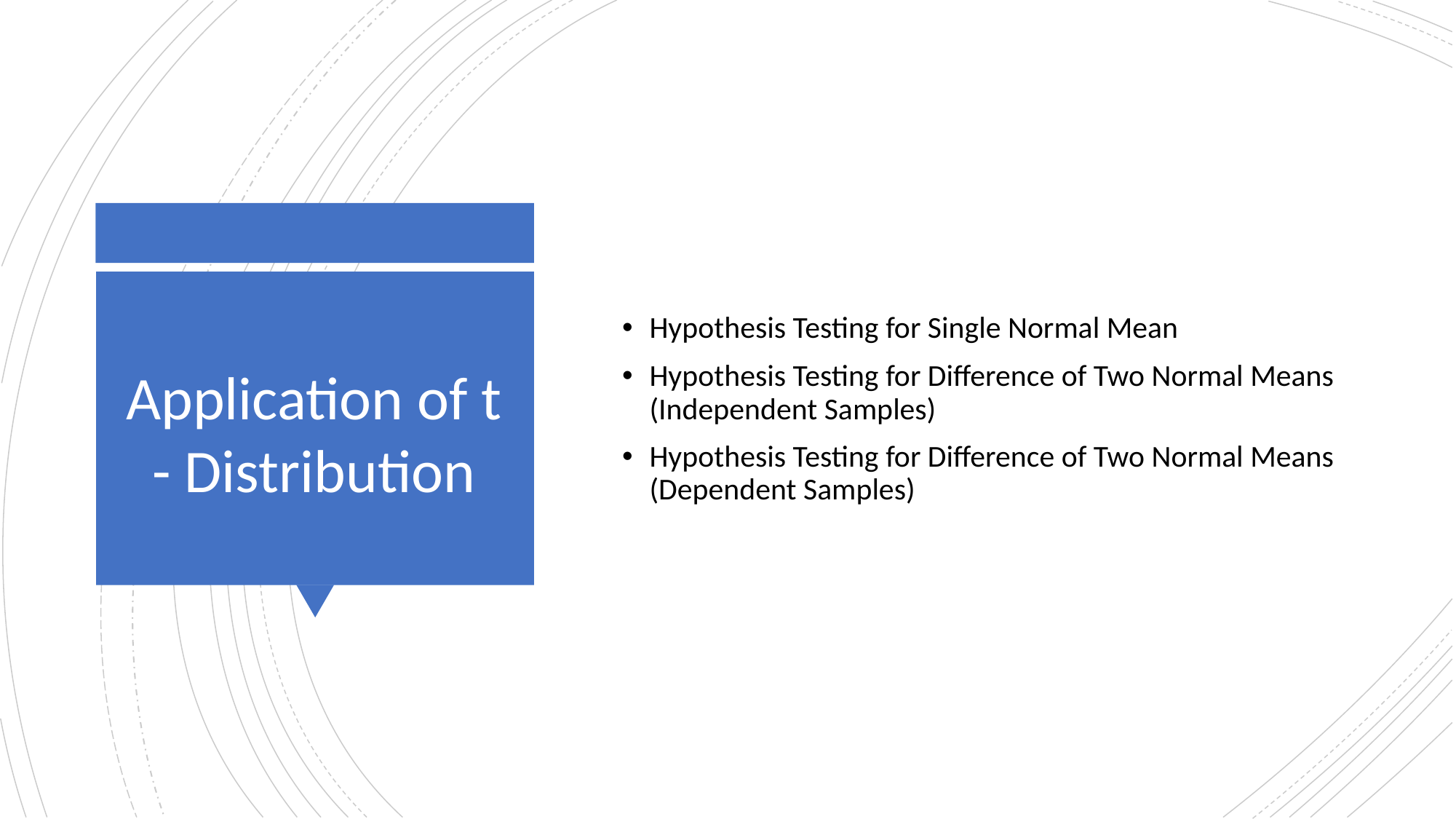

Hypothesis Testing for Single Normal Mean
Hypothesis Testing for Difference of Two Normal Means (Independent Samples)
Hypothesis Testing for Difference of Two Normal Means (Dependent Samples)

# Application of t - Distribution